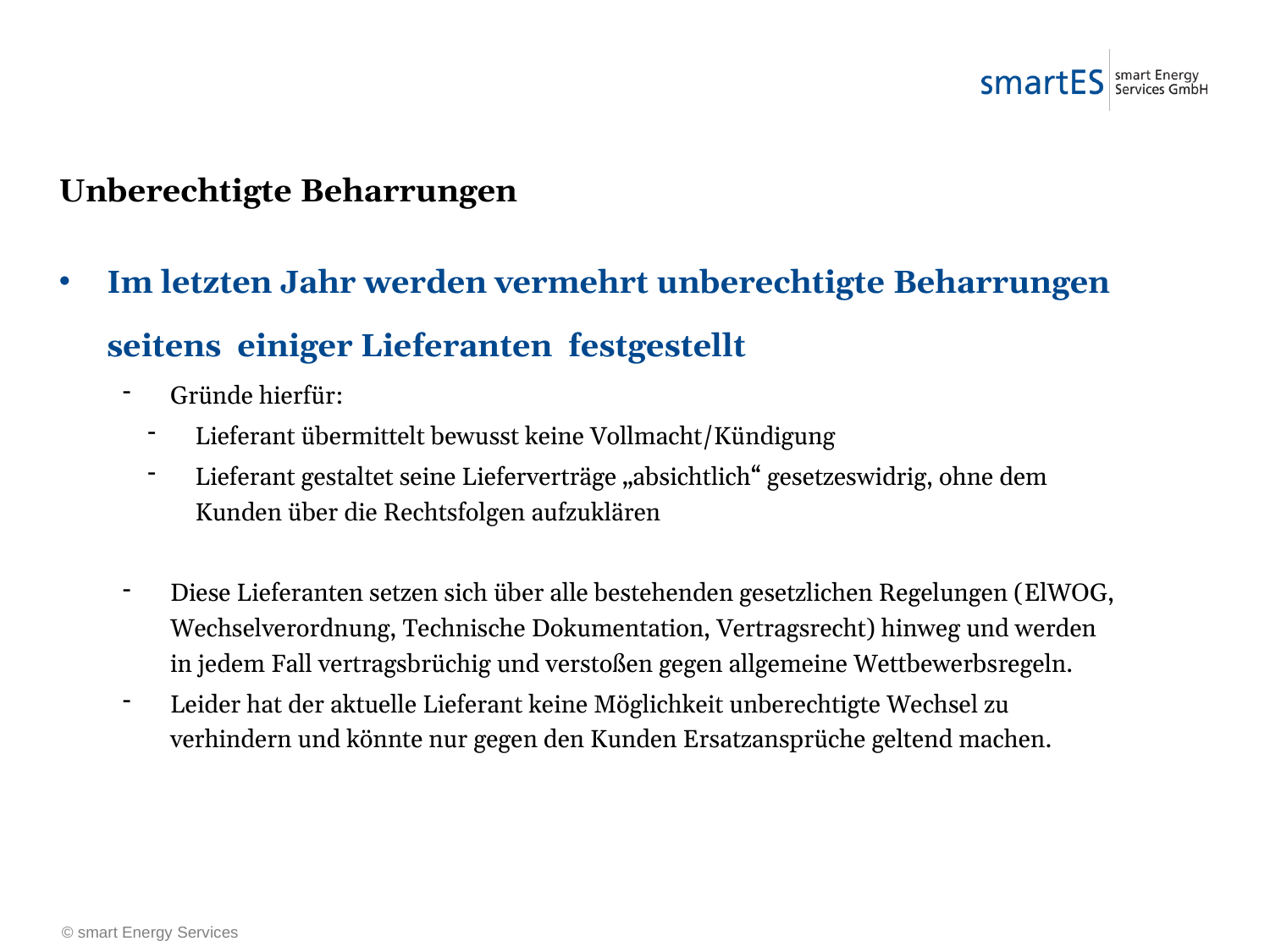

# Unberechtigte Beharrungen
Im letzten Jahr werden vermehrt unberechtigte Beharrungen seitens  einiger Lieferanten  festgestellt
Gründe hierfür:
Lieferant übermittelt bewusst keine Vollmacht/Kündigung
Lieferant gestaltet seine Lieferverträge „absichtlich“ gesetzeswidrig, ohne dem Kunden über die Rechtsfolgen aufzuklären

Diese Lieferanten setzen sich über alle bestehenden gesetzlichen Regelungen (ElWOG, Wechselverordnung, Technische Dokumentation, Vertragsrecht) hinweg und werden in jedem Fall vertragsbrüchig und verstoßen gegen allgemeine Wettbewerbsregeln.
Leider hat der aktuelle Lieferant keine Möglichkeit unberechtigte Wechsel zu verhindern und könnte nur gegen den Kunden Ersatzansprüche geltend machen.